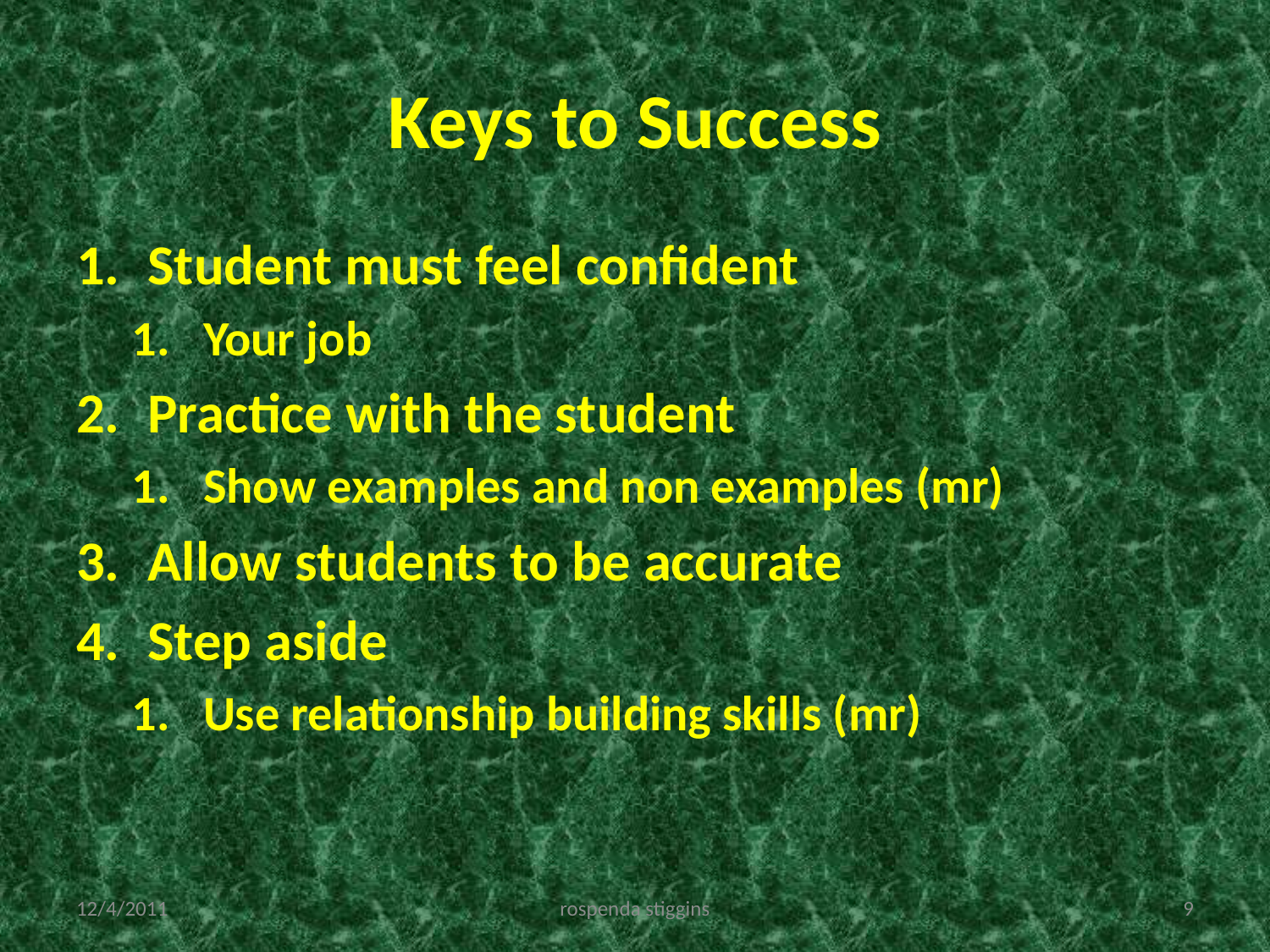

# Keys to Success
Student must feel confident
Your job
Practice with the student
Show examples and non examples (mr)
Allow students to be accurate
Step aside
Use relationship building skills (mr)
12/4/2011
rospenda stiggins
9